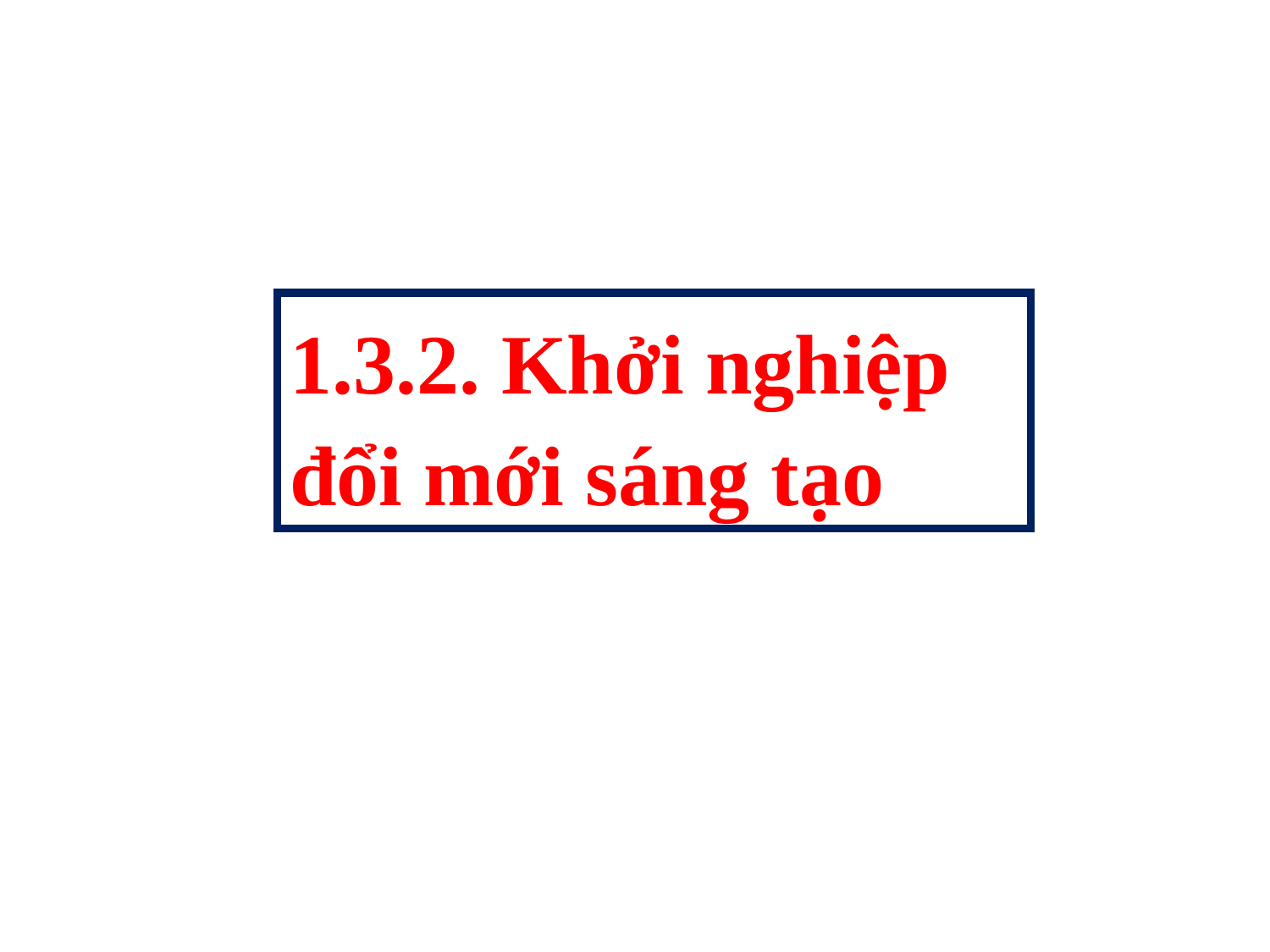

1.3.2. Khởi nghiệp đổi mới sáng tạo